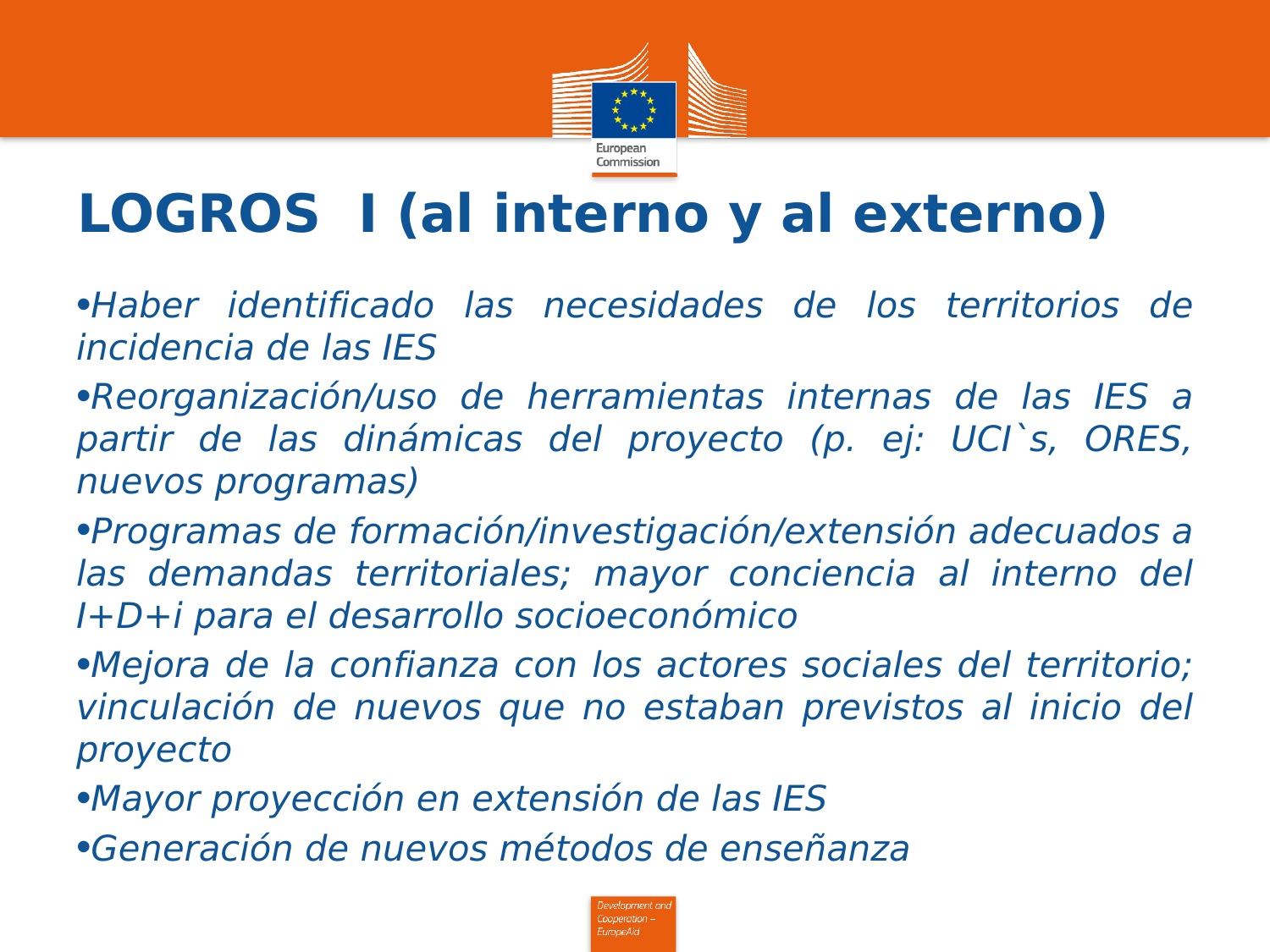

# LOGROS  I (al interno y al externo)
Haber identificado las necesidades de los territorios de incidencia de las IES
Reorganización/uso de herramientas internas de las IES a partir de las dinámicas del proyecto (p. ej: UCI`s, ORES, nuevos programas)
Programas de formación/investigación/extensión adecuados a las demandas territoriales; mayor conciencia al interno del I+D+i para el desarrollo socioeconómico
Mejora de la confianza con los actores sociales del territorio; vinculación de nuevos que no estaban previstos al inicio del proyecto
Mayor proyección en extensión de las IES
Generación de nuevos métodos de enseñanza